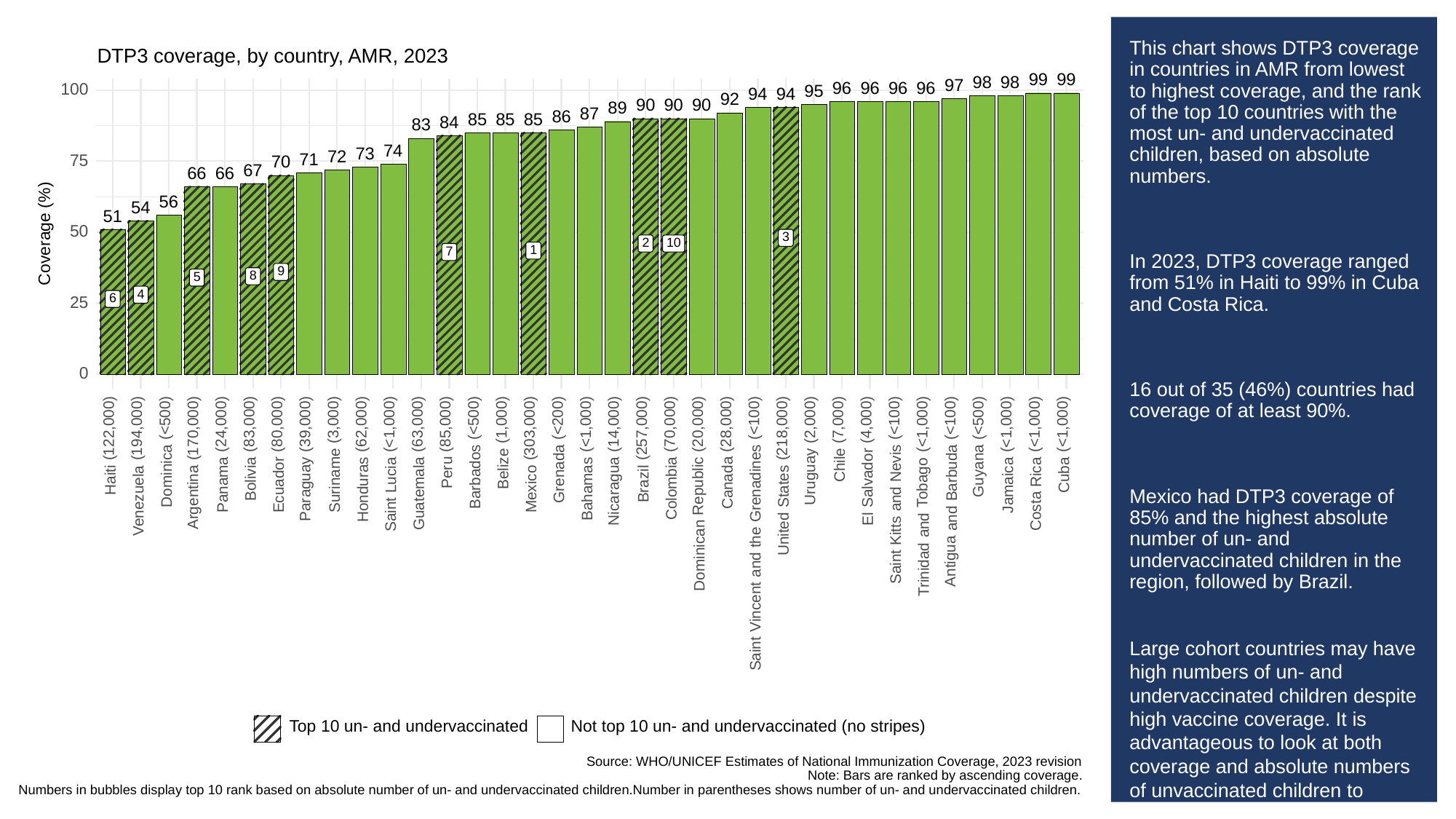

# This chart shows DTP3 coverage in countries in AMR from lowest to highest coverage, and the rank of the top 10 countries with the most un- and undervaccinated children, based on absolute numbers.

In 2023, DTP3 coverage ranged from 51% in Haiti to 99% in Cuba and Costa Rica.

16 out of 35 (46%) countries had coverage of at least 90%.

Mexico had DTP3 coverage of 85% and the highest absolute number of un- and undervaccinated children in the region, followed by Brazil.

Large cohort countries may have high numbers of un- and undervaccinated children despite high vaccine coverage. It is advantageous to look at both coverage and absolute numbers of unvaccinated children to ensure vulnerable countries with small birth cohorts are not missed.

DTP3 coverage, by country, AMR, 2023
99
99
98
98

97
96
96
96
96
100
95
94
94

92

90
90
90

89

87
86

85
85
85
84

83

74

73

72

71

75

70

67

66
66

56

54

51

Coverage (%)
50

3

10
2

1

7

9

8

5

4

6

25

0

(<500)
(<500)
(<200)
(<100)
(<100)
(<100)
(<500)
(3,000)
(1,000)
(2,000)
(7,000)
(4,000)
(24,000)
(83,000)
(80,000)
(39,000)
(62,000)
(63,000)
(85,000)
(14,000)
(70,000)
(20,000)
(28,000)
(<1,000)
(<1,000)
(<1,000)
(<1,000)
(<1,000)
(<1,000)
(122,000)
(194,000)
(170,000)
(303,000)
(257,000)
(218,000)
Nevis
Chile
Belize
Guyana
Rica
Peru
Barbuda
Grenada
Cuba
Lucia
Uruguay
Dominica
Barbados
Salvador
Bolivia
Haiti
Suriname
Tobago
Canada
Grenadines
Brazil
Republic
Panama
Ecuador
Jamaica
States
Paraguay
Colombia
Mexico
Bahamas
Honduras
Nicaragua
Guatemala
Argentina
and
Venezuela
Costa
Saint
and
El
and
Kitts
United
the
Dominican
Antigua
and
Saint
Trinidad
Vincent
Saint

Not top 10 un- and undervaccinated (no stripes)
Top 10 un- and undervaccinated

Source: WHO/UNICEF Estimates of National Immunization Coverage, 2023 revision
Note: Bars are ranked by ascending coverage.
Numbers in bubbles display top 10 rank based on absolute number of un- and undervaccinated children.Number in parentheses shows number of un- and undervaccinated children.